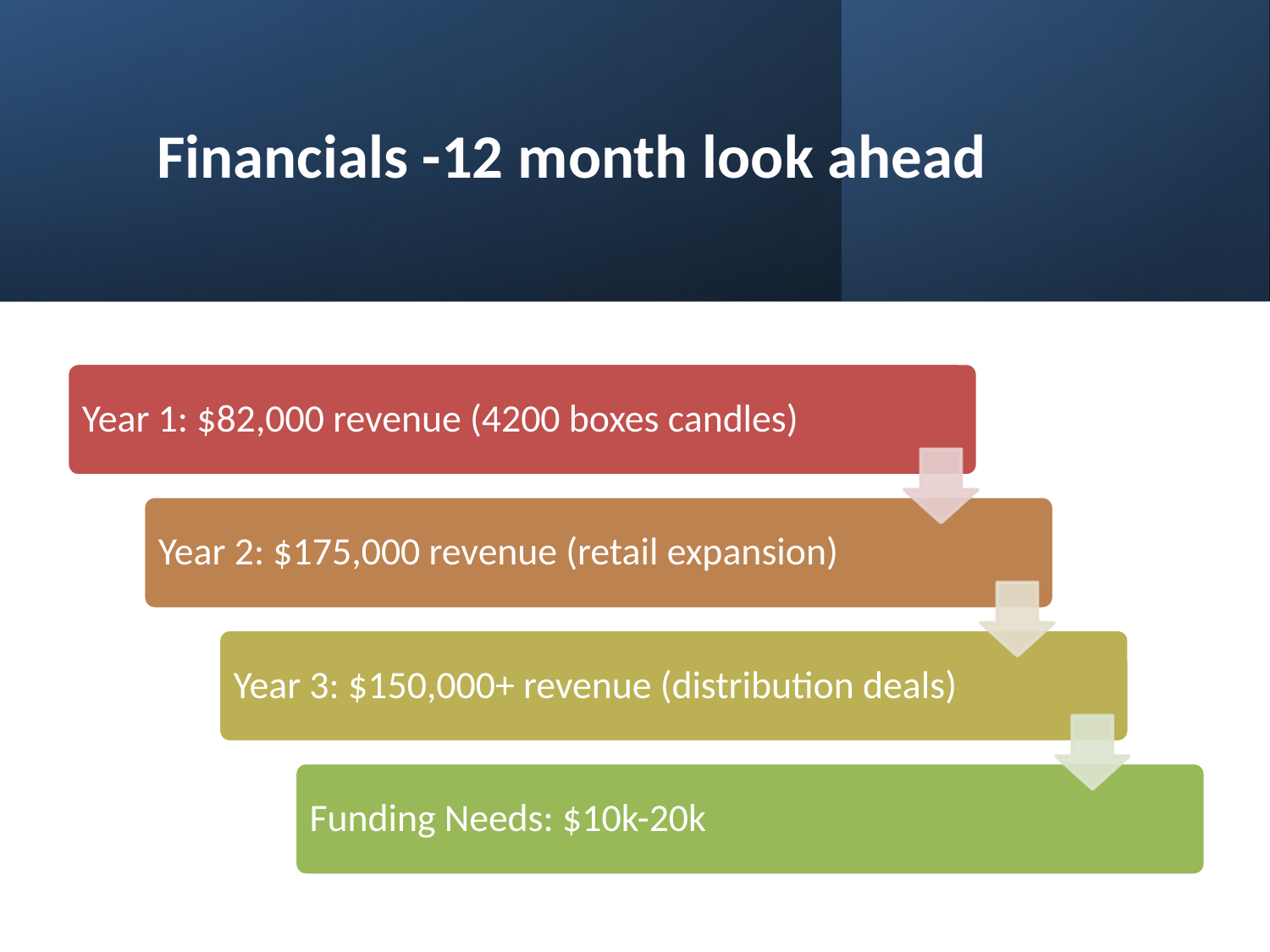

Financials -12 month look ahead

Year 1: $82,000 revenue (4200 boxes candles)

Year 2: $175,000 revenue (retail expansion)

Year 3: $150,000+ revenue (distribution deals)

Funding Needs: $10k-20k